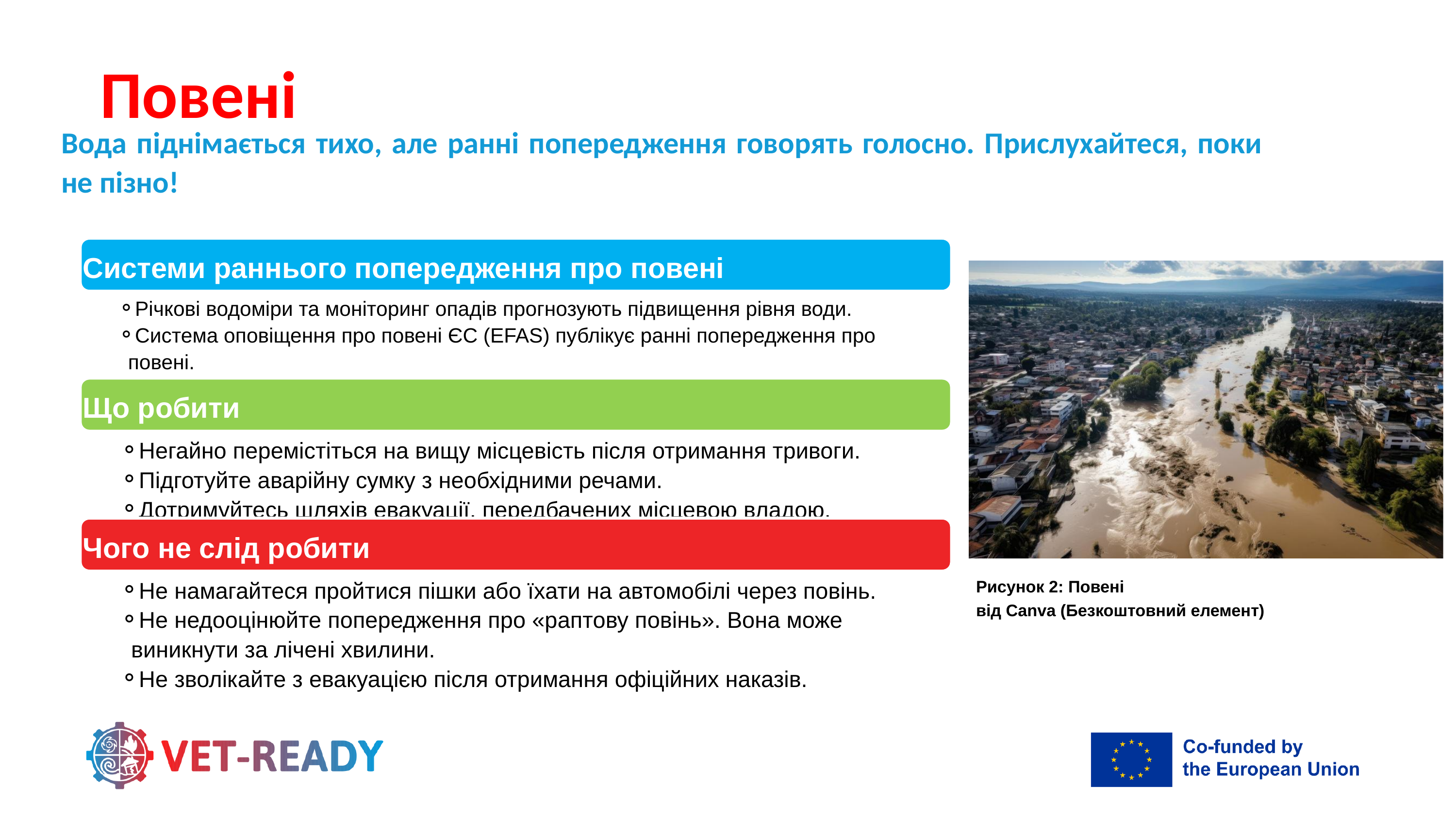

Повені

Вода піднімається тихо, але ранні попередження говорять голосно. Прислухайтеся, поки не пізно!

Системи раннього попередження про повені

Річкові водоміри та моніторинг опадів прогнозують підвищення рівня води.
Система оповіщення про повені ЄС (EFAS) публікує ранні попередження про повені.
SMS та сирени попереджають мешканців у зонах загрози.

Що робити
Негайно перемістіться на вищу місцевість після отримання тривоги.
Підготуйте аварійну сумку з необхідними речами.
Дотримуйтесь шляхів евакуації, передбачених місцевою владою.

Чого не слід робити
Рисунок 2: Повені
від Canva (Безкоштовний елемент)
Не намагайтеся пройтися пішки або їхати на автомобілі через повінь.
Не недооцінюйте попередження про «раптову повінь». Вона може виникнути за лічені хвилини.
Не зволікайте з евакуацією після отримання офіційних наказів.